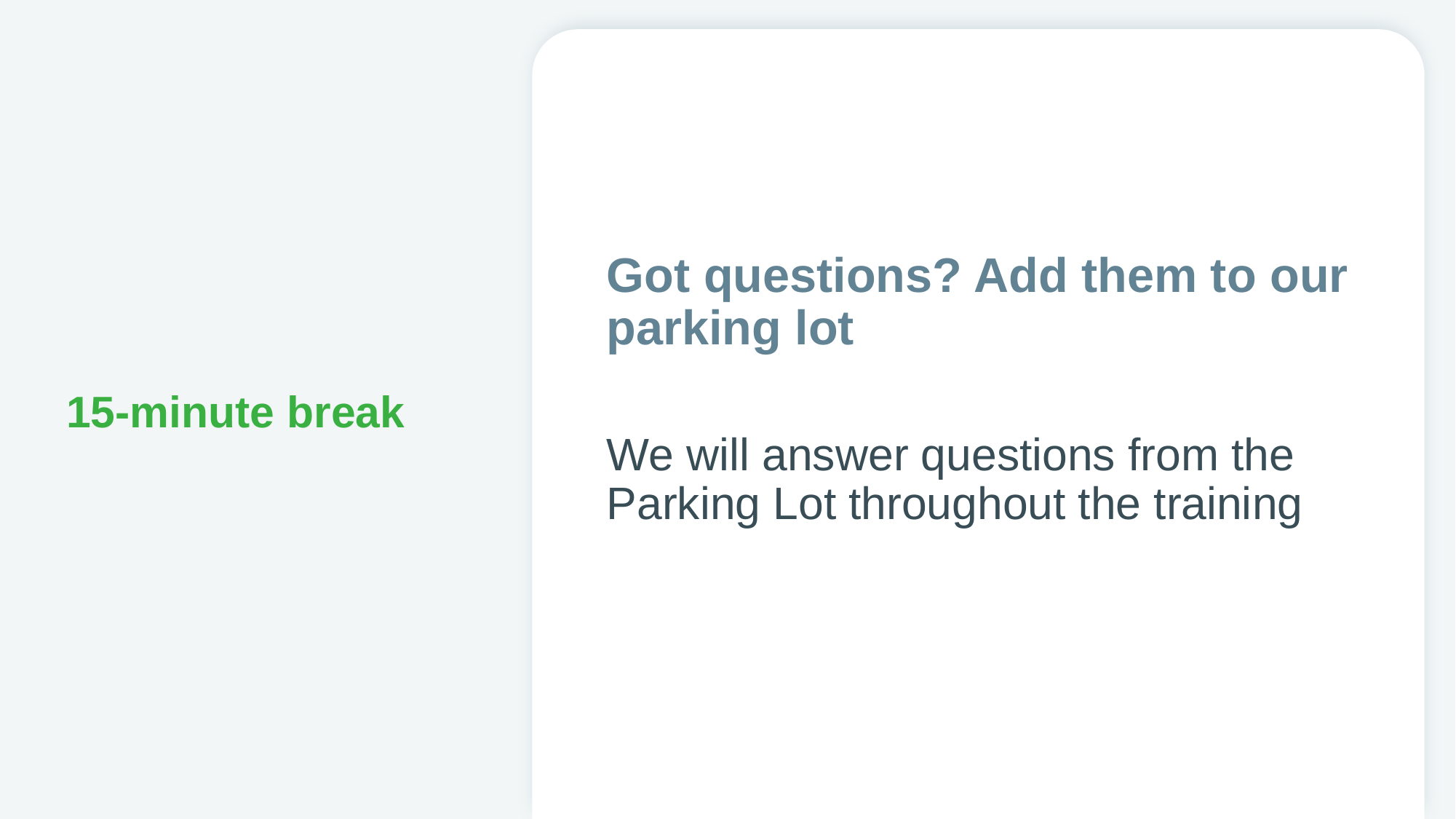

Got questions? Add them to our parking lot

We will answer questions from the Parking Lot throughout the training

# 15-minute break